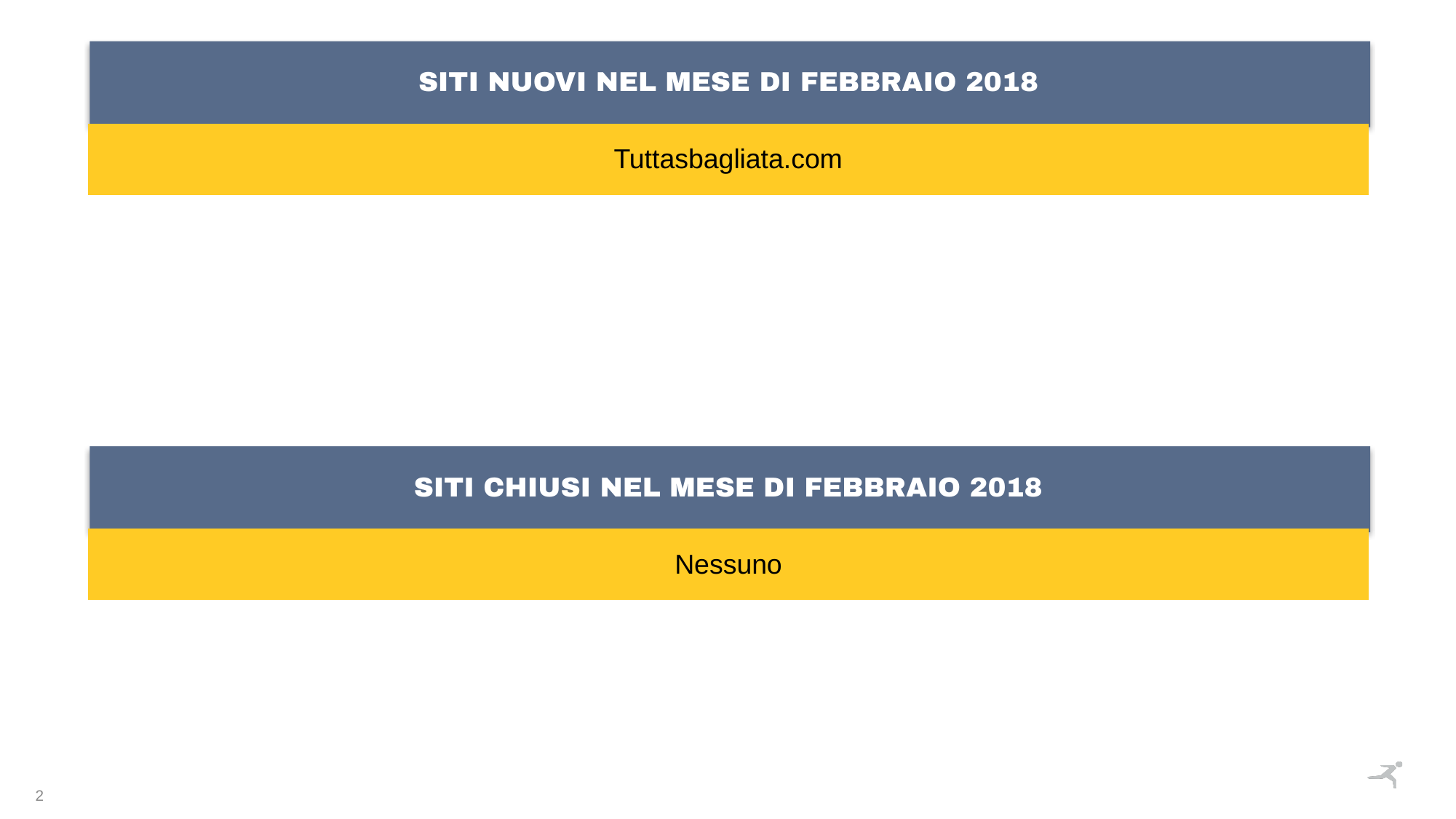

| SITI NUOVI NEL MESE DI FEBBRAIO 2018 |
| --- |
| Tuttasbagliata.com |
|  |
|  |
| SITI CHIUSI NEL MESE DI FEBBRAIO 2018 |
| --- |
| Nessuno |
|  |
|  |
2